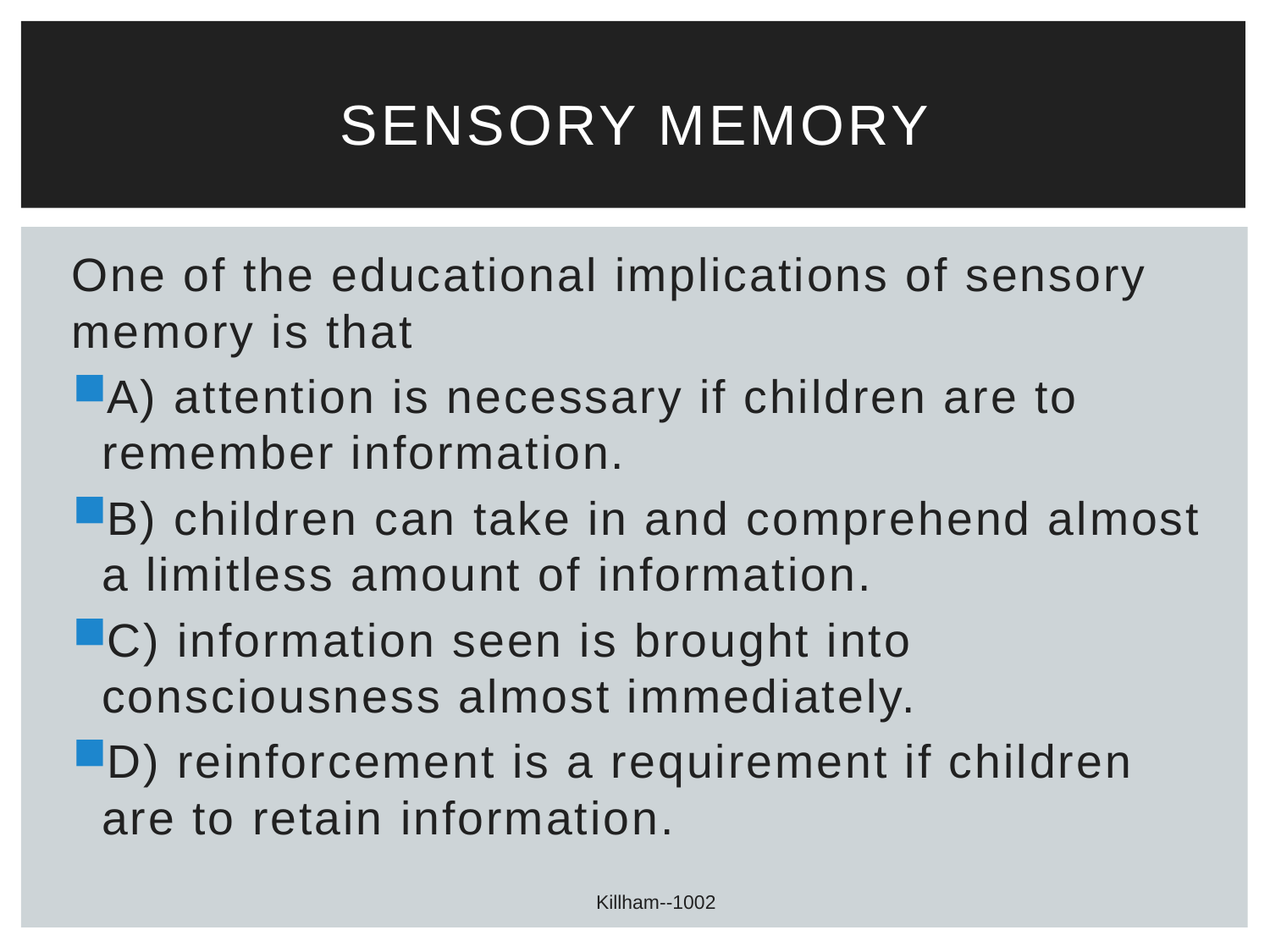

# Sensory memory
One of the educational implications of sensory memory is that
A) attention is necessary if children are to remember information.
B) children can take in and comprehend almost a limitless amount of information.
C) information seen is brought into consciousness almost immediately.
D) reinforcement is a requirement if children are to retain information.

Killham--1002